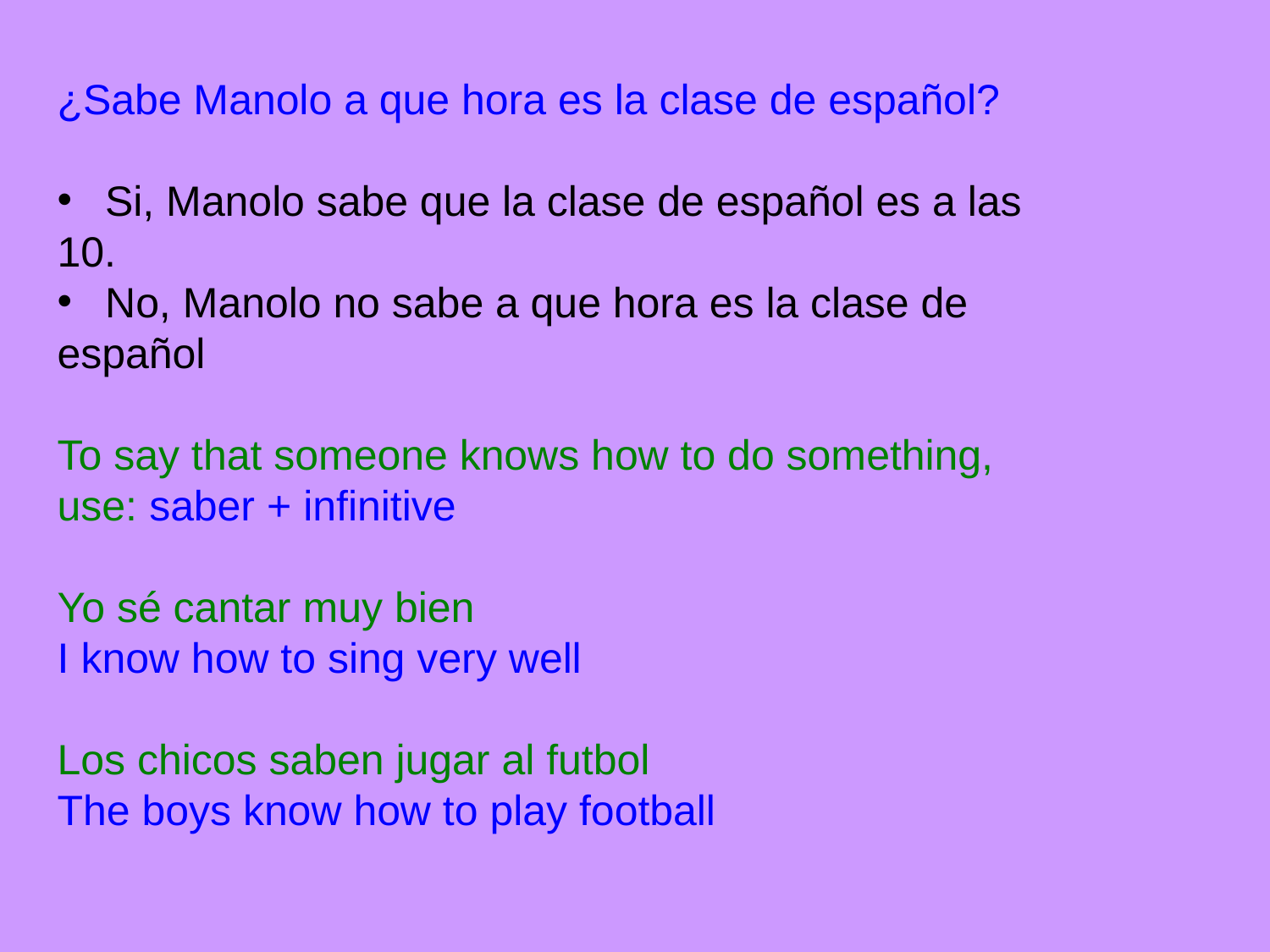

¿Sabe Manolo a que hora es la clase de español?

Si, Manolo sabe que la clase de español es a las
10.
No, Manolo no sabe a que hora es la clase de
español

To say that someone knows how to do something,
use: saber + infinitive

Yo sé cantar muy bien
I know how to sing very well

Los chicos saben jugar al futbol
The boys know how to play football